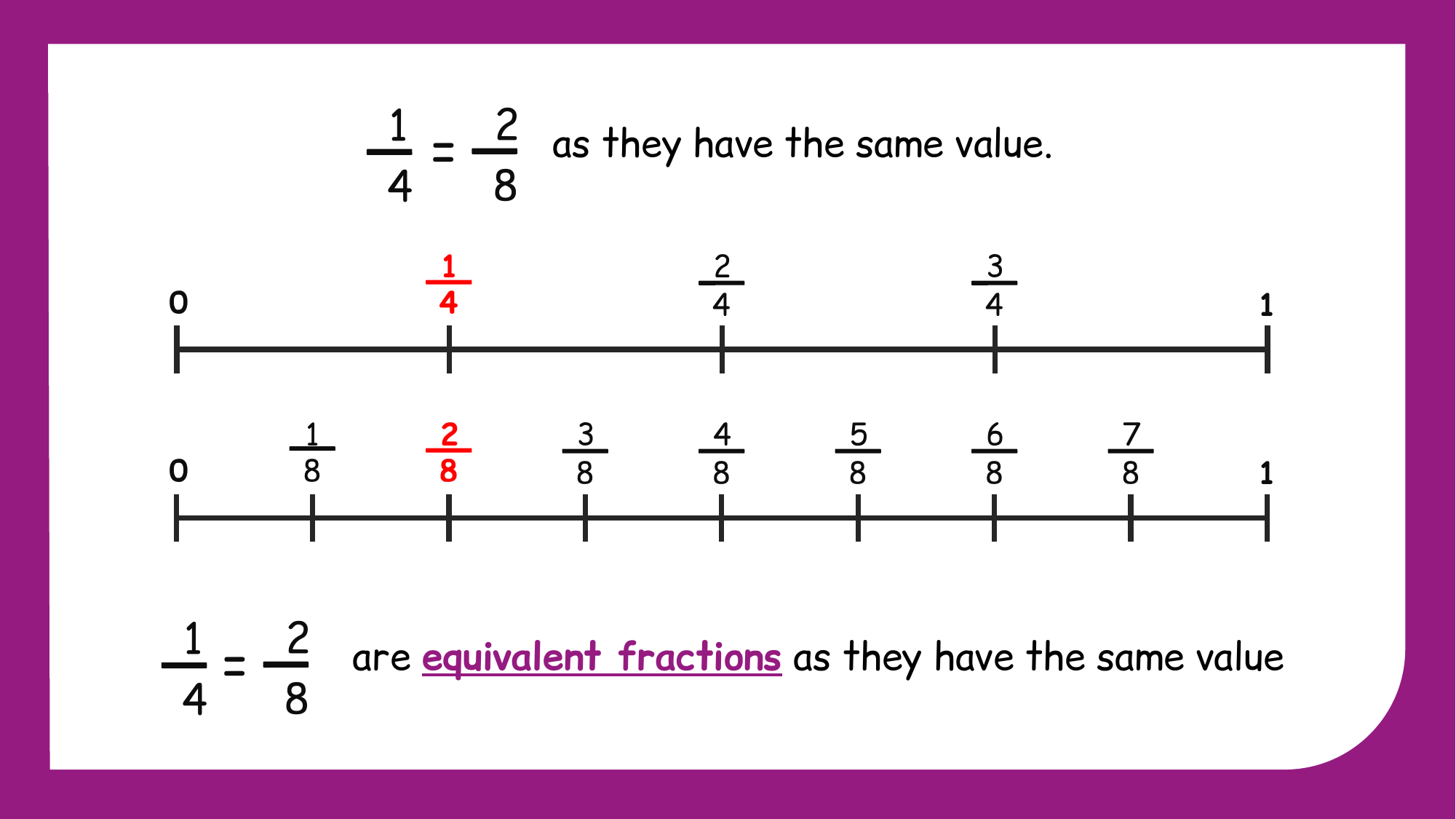

2

8
1

4
=
as they have the same value.
2
4

3
4

1
4

0
1
1
8

3
8

4
8

5
8

6
8

7
8

2
8

0
1
2

8
1

4
=
are equivalent fractions as they have the same value